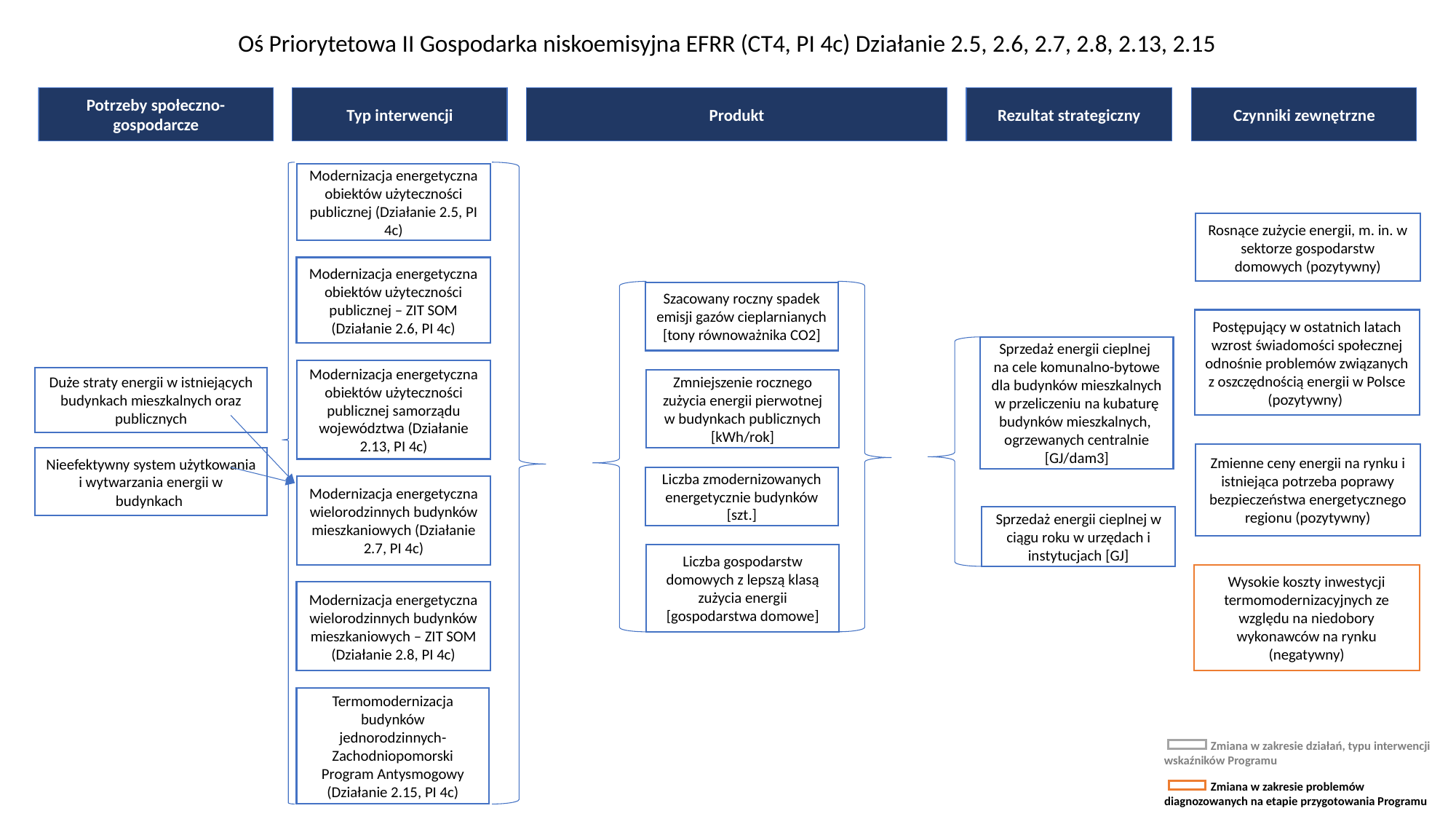

# Oś Priorytetowa II Gospodarka niskoemisyjna EFRR (CT4, PI 4c) Działanie 2.5, 2.6, 2.7, 2.8, 2.13, 2.15

Modernizacja energetyczna obiektów użyteczności publicznej (Działanie 2.5, PI 4c)
Rosnące zużycie energii, m. in. w sektorze gospodarstw domowych (pozytywny)
Modernizacja energetyczna obiektów użyteczności publicznej – ZIT SOM (Działanie 2.6, PI 4c)

Szacowany roczny spadek emisji gazów cieplarnianych [tony równoważnika CO2]
Postępujący w ostatnich latach wzrost świadomości społecznej odnośnie problemów związanych z oszczędnością energii w Polsce (pozytywny)

Sprzedaż energii cieplnej
na cele komunalno-bytowe dla budynków mieszkalnych w przeliczeniu na kubaturę budynków mieszkalnych,
ogrzewanych centralnie [GJ/dam3]
Modernizacja energetyczna obiektów użyteczności publicznej samorządu województwa (Działanie 2.13, PI 4c)
Duże straty energii w istniejących budynkach mieszkalnych oraz publicznych
Zmniejszenie rocznego zużycia energii pierwotnej w budynkach publicznych [kWh/rok]
Zmienne ceny energii na rynku i istniejąca potrzeba poprawy bezpieczeństwa energetycznego regionu (pozytywny)
Nieefektywny system użytkowania i wytwarzania energii w budynkach
Liczba zmodernizowanych energetycznie budynków [szt.]
Modernizacja energetyczna wielorodzinnych budynków mieszkaniowych (Działanie 2.7, PI 4c)
Sprzedaż energii cieplnej w ciągu roku w urzędach i instytucjach [GJ]
Liczba gospodarstw domowych z lepszą klasą zużycia energii [gospodarstwa domowe]
Wysokie koszty inwestycji termomodernizacyjnych ze względu na niedobory wykonawców na rynku (negatywny)
Modernizacja energetyczna wielorodzinnych budynków mieszkaniowych – ZIT SOM (Działanie 2.8, PI 4c)
Termomodernizacja budynków jednorodzinnych- Zachodniopomorski Program Antysmogowy (Działanie 2.15, PI 4c)